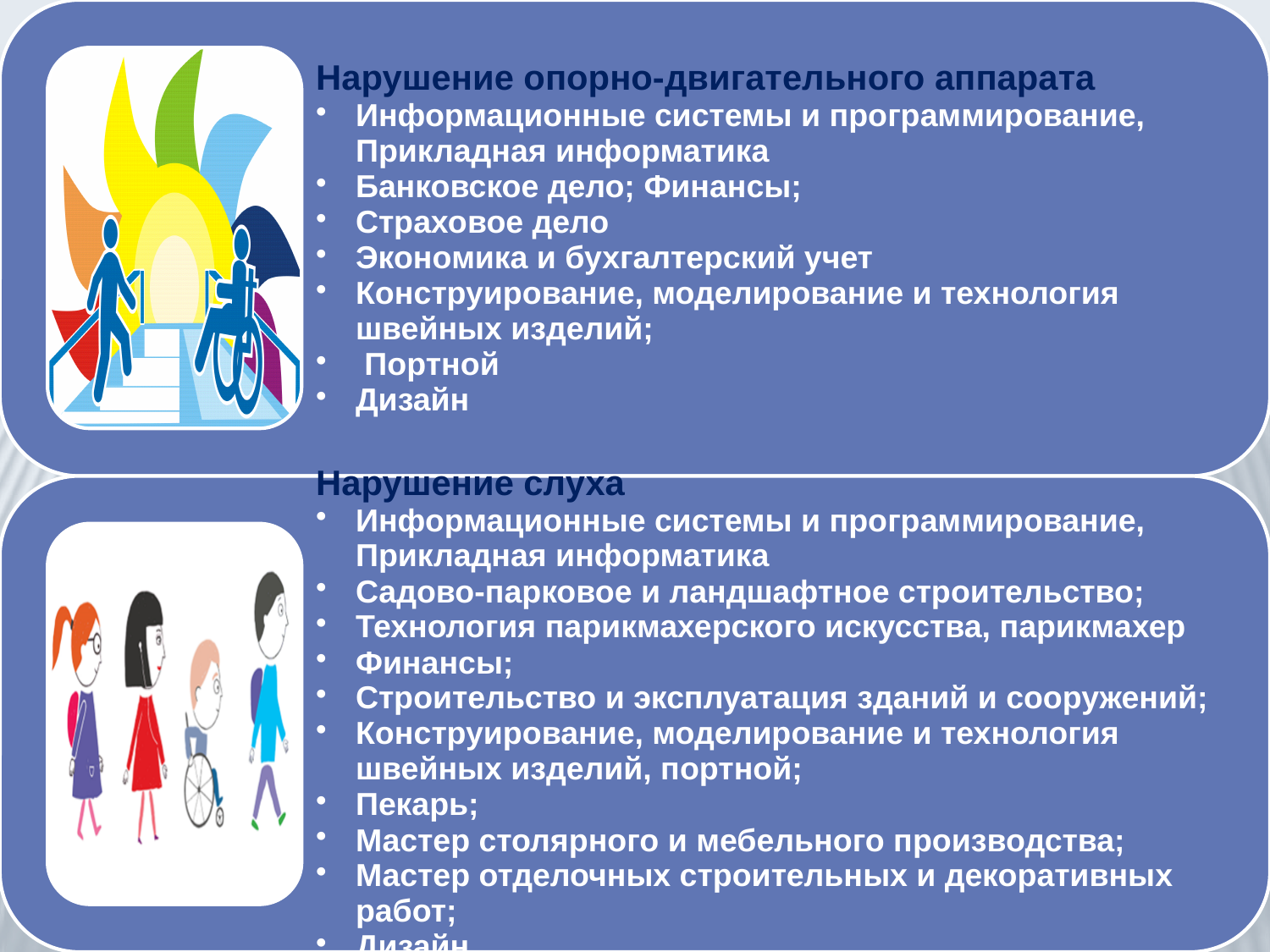

Нарушение опорно-двигательного аппарата
Нарушение слуха
Информационные системы и программирование, Прикладная информатика
Садово-парковое и ландшафтное строительство;
Банковское дело; Финансы;
Дизайн
Конструирование, моделирование и технология швейных изделий;
 Портной
Экономика и бухгалтерский учет
Информационные системы и программирование, Прикладная информатика
Технология парикмахерского искусства, парикмахер
Финансы;
Строительство и эксплуатация зданий и сооружений;
Конструирование, моделирование и технология швейных изделий, портной;
Пекарь;
Мастер столярного и мебельного производства;
Мастер отделочных строительных и декоративных работ;
Дизайн
Страховое дело